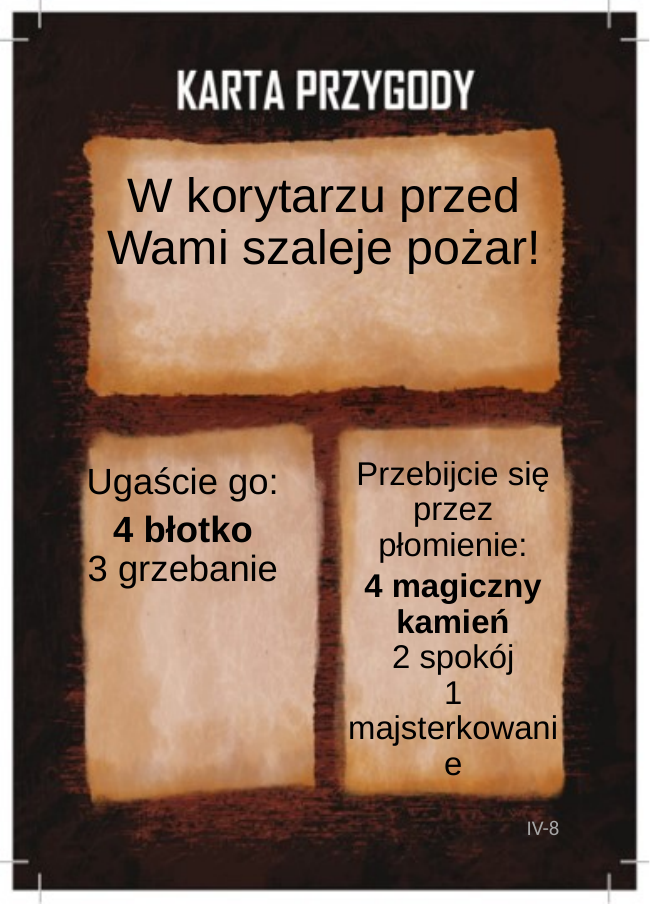

# W korytarzu przed Wami szaleje pożar!
Przebijcie się przez płomienie:
4 magiczny kamień
2 spokój
1 majsterkowanie
Ugaście go:
4 błotko
3 grzebanie
IV-8